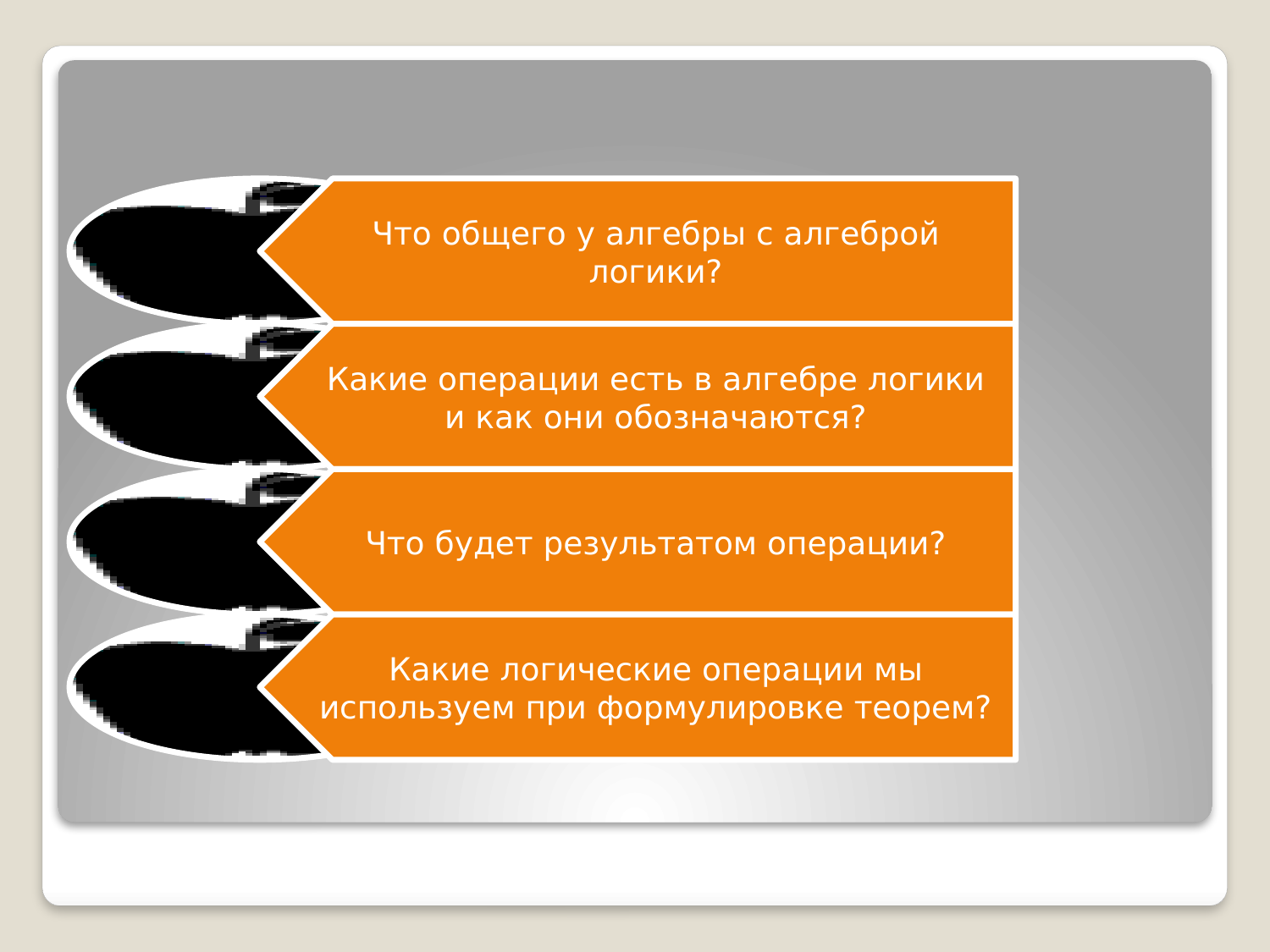

Что общего у алгебры с алгеброй логики?
Какие операции есть в алгебре логики и как они обозначаются?
Что будет результатом операции?
Какие логические операции мы используем при формулировке теорем?